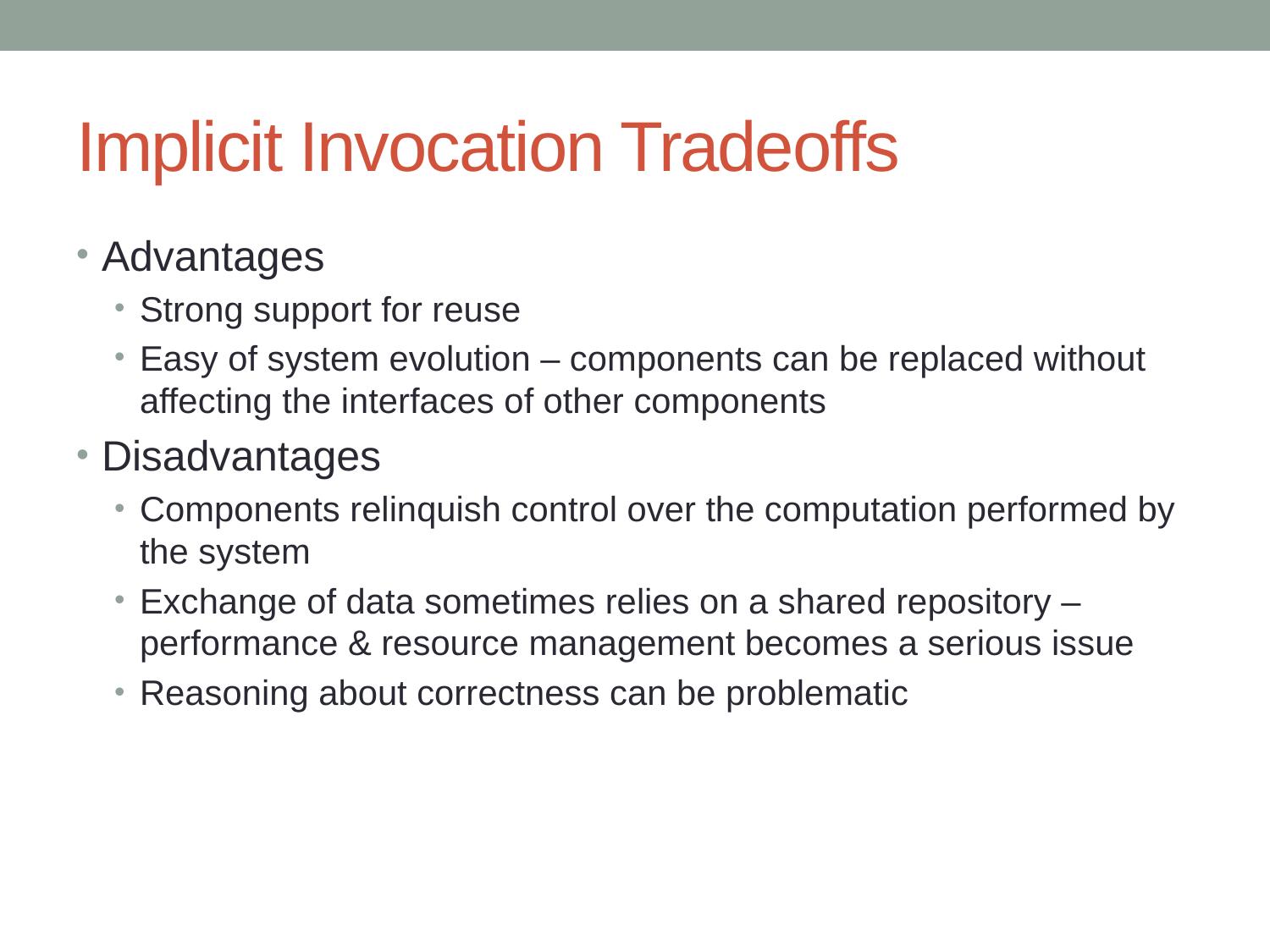

# Implicit Invocation Tradeoffs
Advantages
Strong support for reuse
Easy of system evolution – components can be replaced without affecting the interfaces of other components
Disadvantages
Components relinquish control over the computation performed by the system
Exchange of data sometimes relies on a shared repository – performance & resource management becomes a serious issue
Reasoning about correctness can be problematic